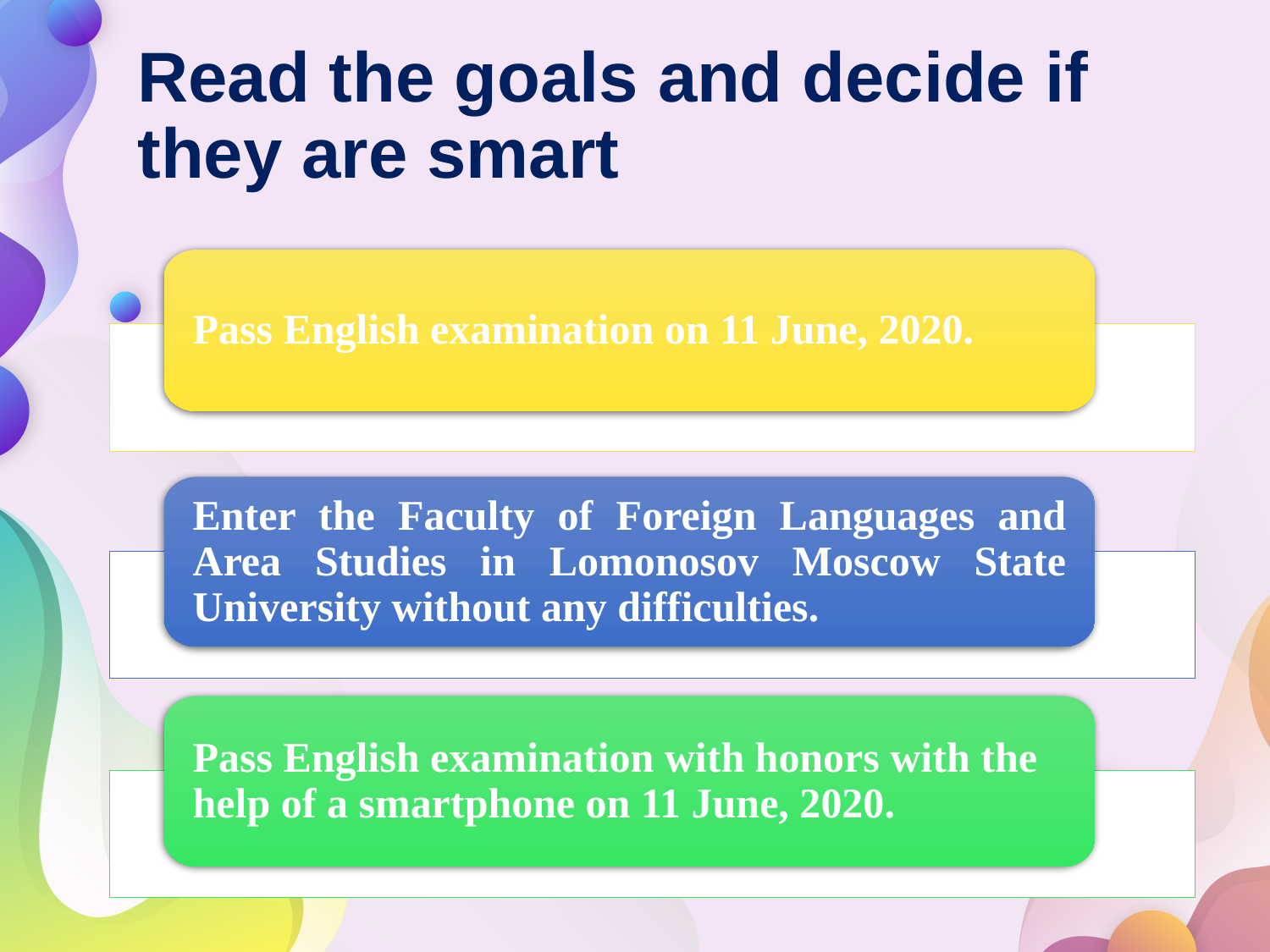

# Read the goals and decide if they are smart
Pass English examination on 11 June, 2020.

Enter the Faculty of Foreign Languages and Area Studies in Lomonosov Moscow State University without any difficulties.

Pass English examination with honors with the help of a smartphone on 11 June, 2020.